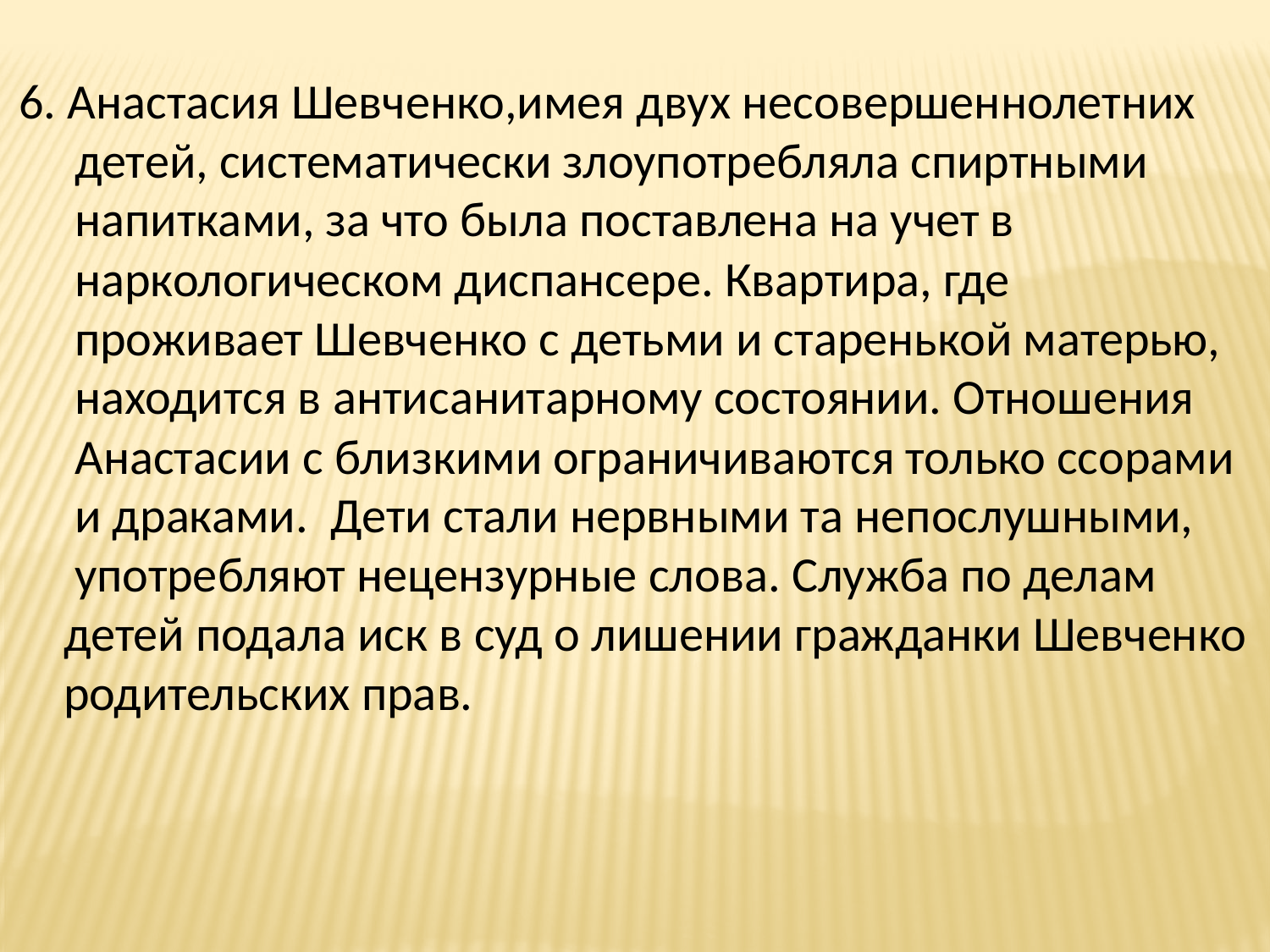

6. Анастасия Шевченко,имея двух несовершеннолетних
     детей, систематически злоупотребляла спиртными
     напитками, за что была поставлена на учет в
     наркологическом диспансере. Квартира, где
     проживает Шевченко с детьми и старенькой матерью,
     находится в антисанитарному состоянии. Отношения
     Анастасии с близкими ограничиваются только ссорами
     и драками.  Дети стали нервными та непослушными,
     употребляют нецензурные слова. Служба по делам
    детей подала иск в суд о лишении гражданки Шевченко
    родительских прав.